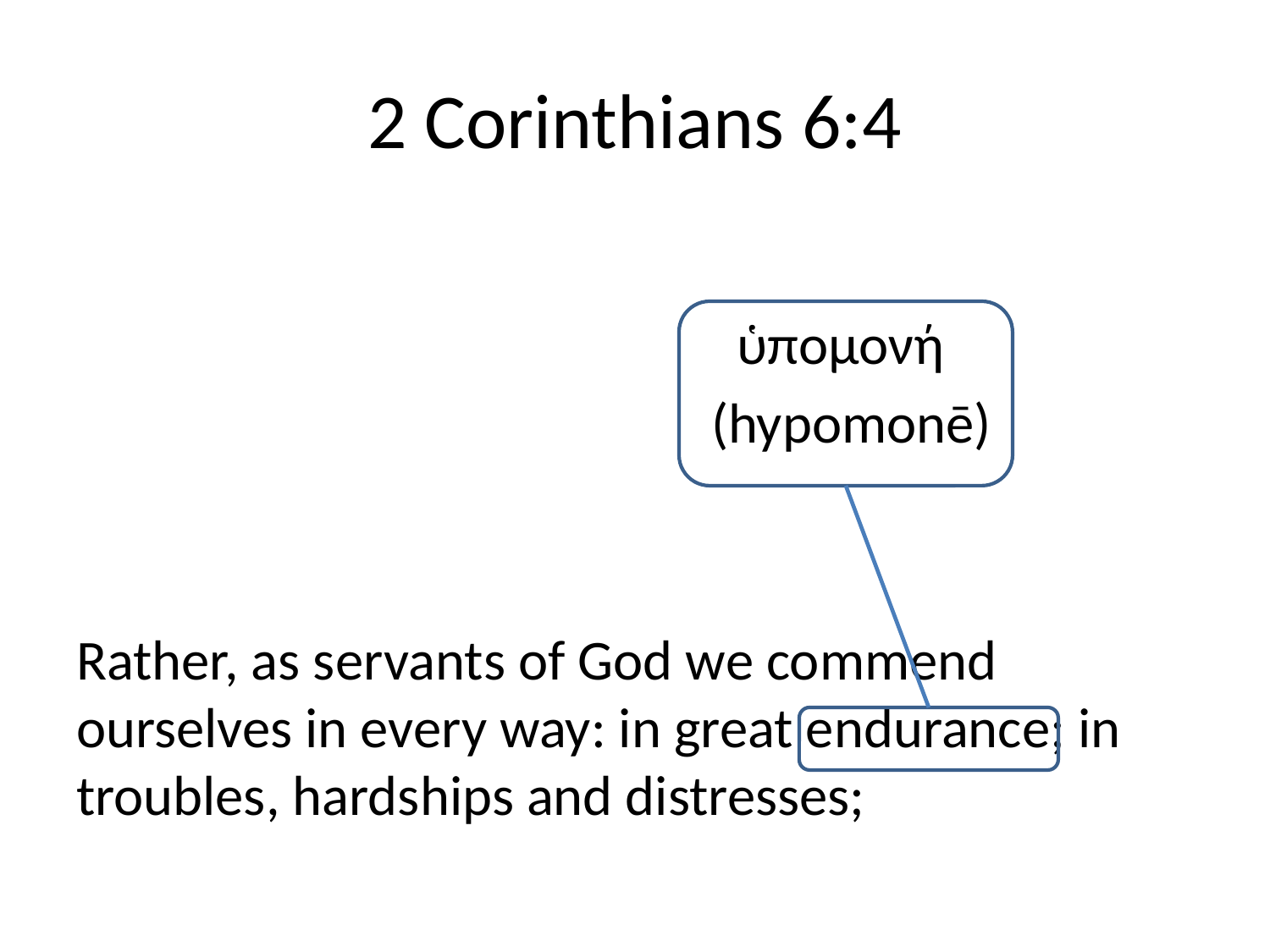

# 2 Corinthians 6:4

					  ὑπομονή
					(hypomonē)

Rather, as servants of God we commend ourselves in every way: in great endurance; in troubles, hardships and distresses;